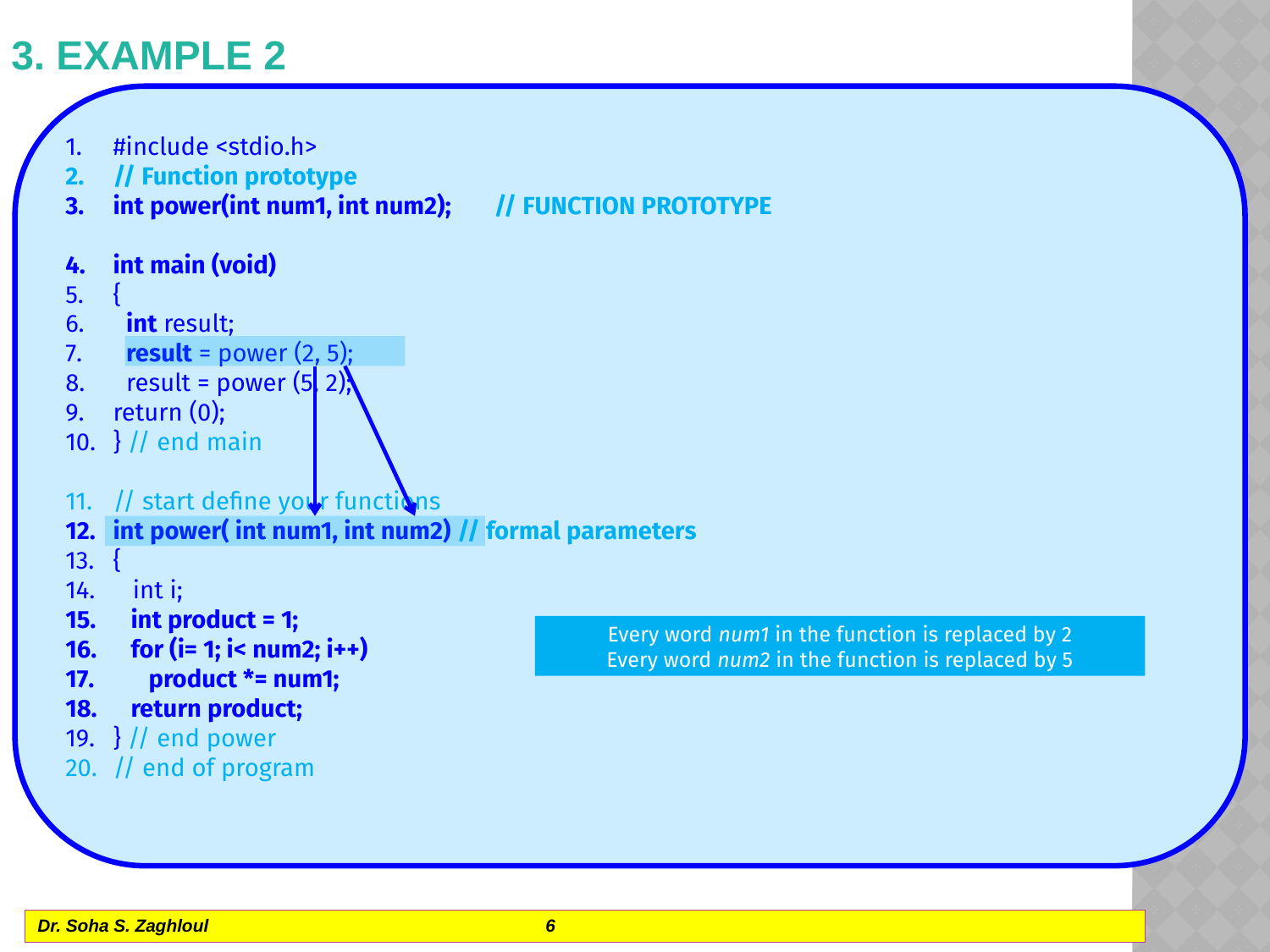

# 3. Example 2

#include <stdio.h>
// Function prototype
int power(int num1, int num2);	// FUNCTION PROTOTYPE

int main (void)
{
  int result;
  result = power (2, 5);
  result = power (5, 2);
return (0);
} // end main

// start define your functions
int power( int num1, int num2) // formal parameters
{
   int i;
   int product = 1;
   for (i= 1; i< num2; i++)
      product *= num1;
   return product;
} // end power
// end of program

Every word num1 in the function is replaced by 2
Every word num2 in the function is replaced by 5
Dr. Soha S. Zaghloul			6